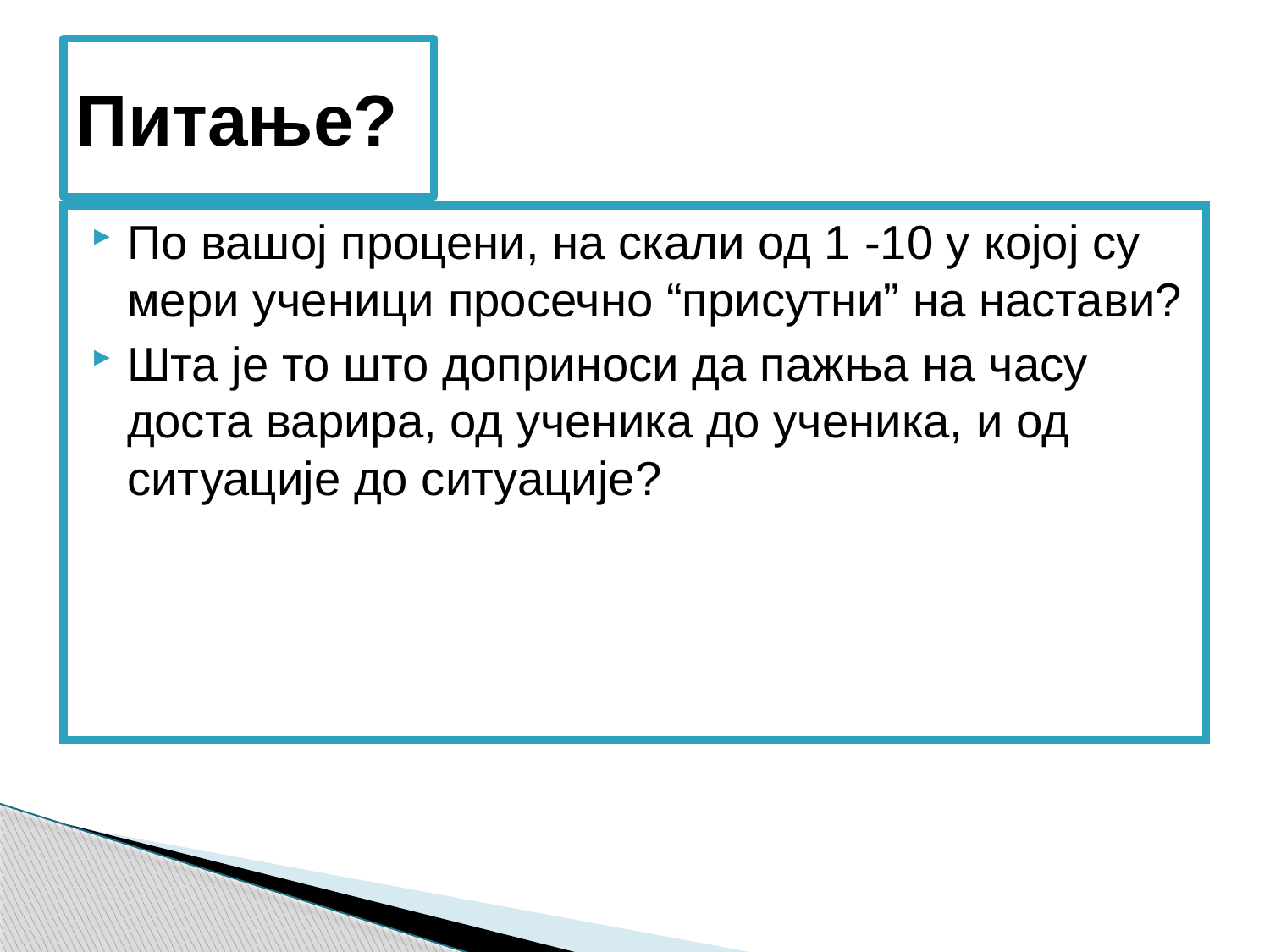

# Питање?
По вашој процени, на скали од 1 -10 у којој су мери ученици просечно “присутни” на настави?
Шта је то што доприноси да пажња на часу доста варира, од ученика до ученика, и од ситуације до ситуације?